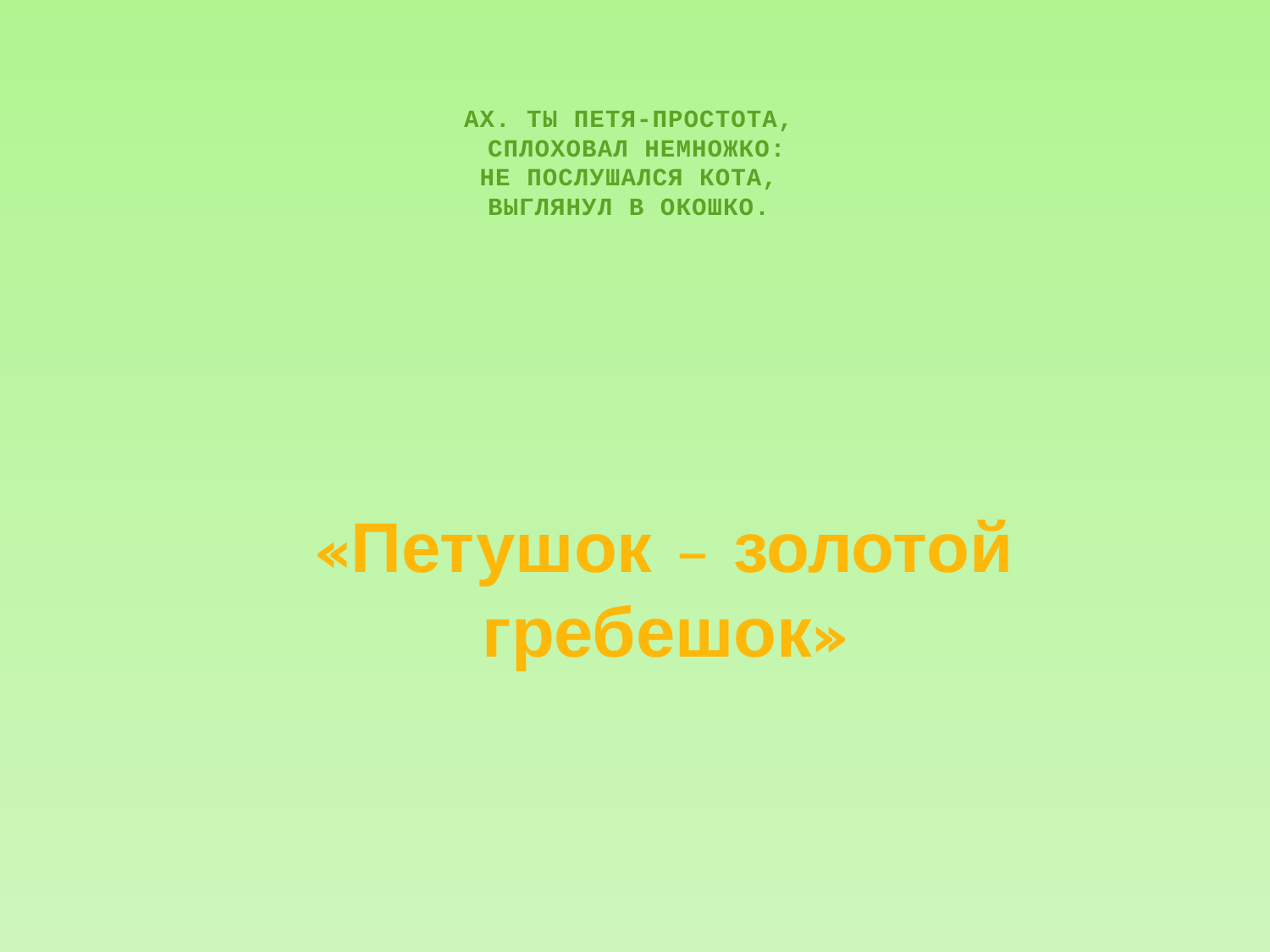

АХ. ТЫ ПЕТЯ-ПРОСТОТА,
СПЛОХОВАЛ НЕМНОЖКО:
НЕ ПОСЛУШАЛСЯ КОТА,
ВЫГЛЯНУЛ В ОКОШКО.

«Петушок – золотой гребешок»